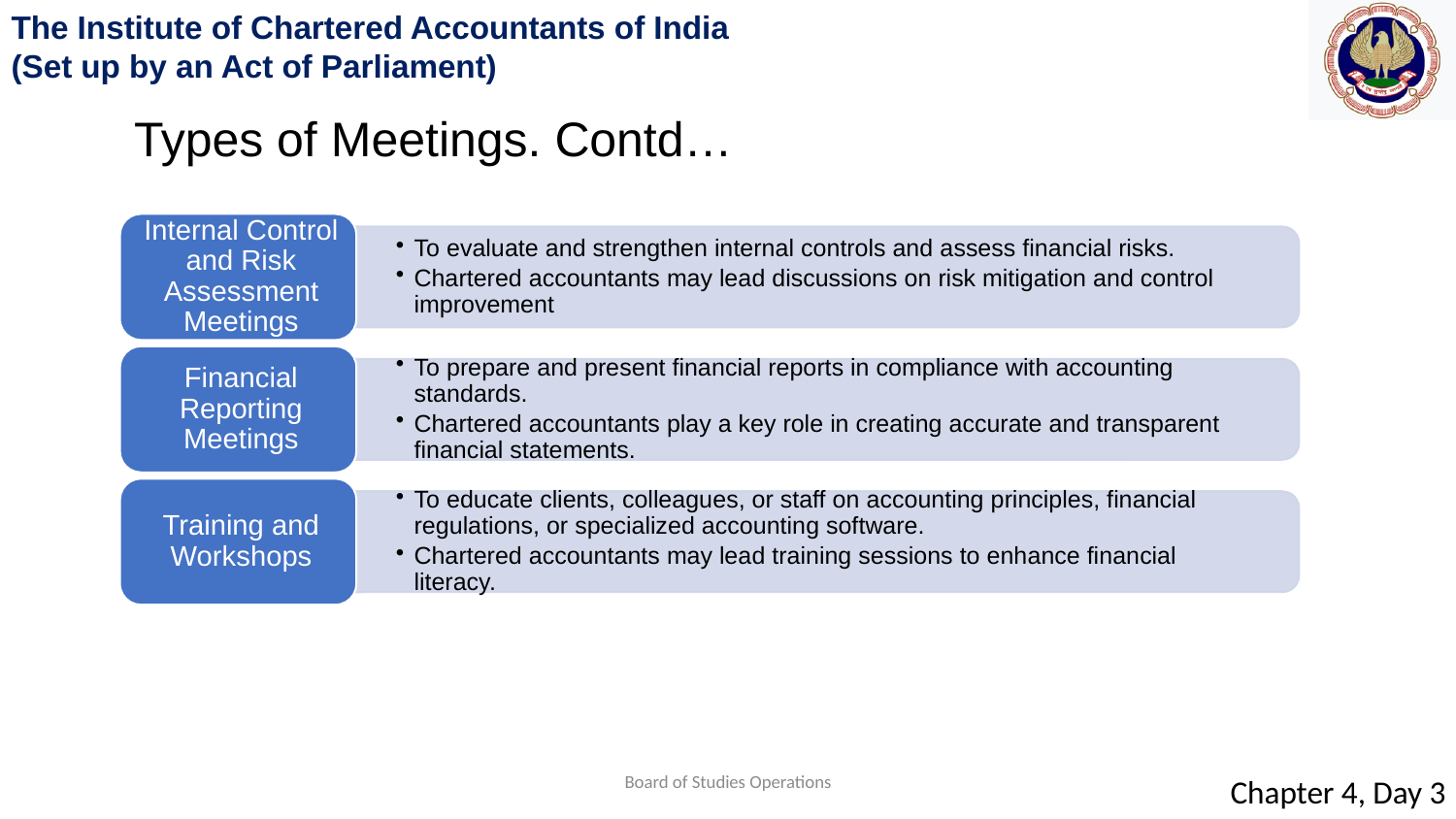

Types of Meetings. Contd…
To evaluate and strengthen internal controls and assess financial risks.
Chartered accountants may lead discussions on risk mitigation and control improvement
Internal Control and Risk Assessment Meetings
To prepare and present financial reports in compliance with accounting standards.
Chartered accountants play a key role in creating accurate and transparent financial statements.
Financial Reporting Meetings
To educate clients, colleagues, or staff on accounting principles, financial regulations, or specialized accounting software.
Chartered accountants may lead training sessions to enhance financial literacy.
Training and Workshops
Board of Studies Operations